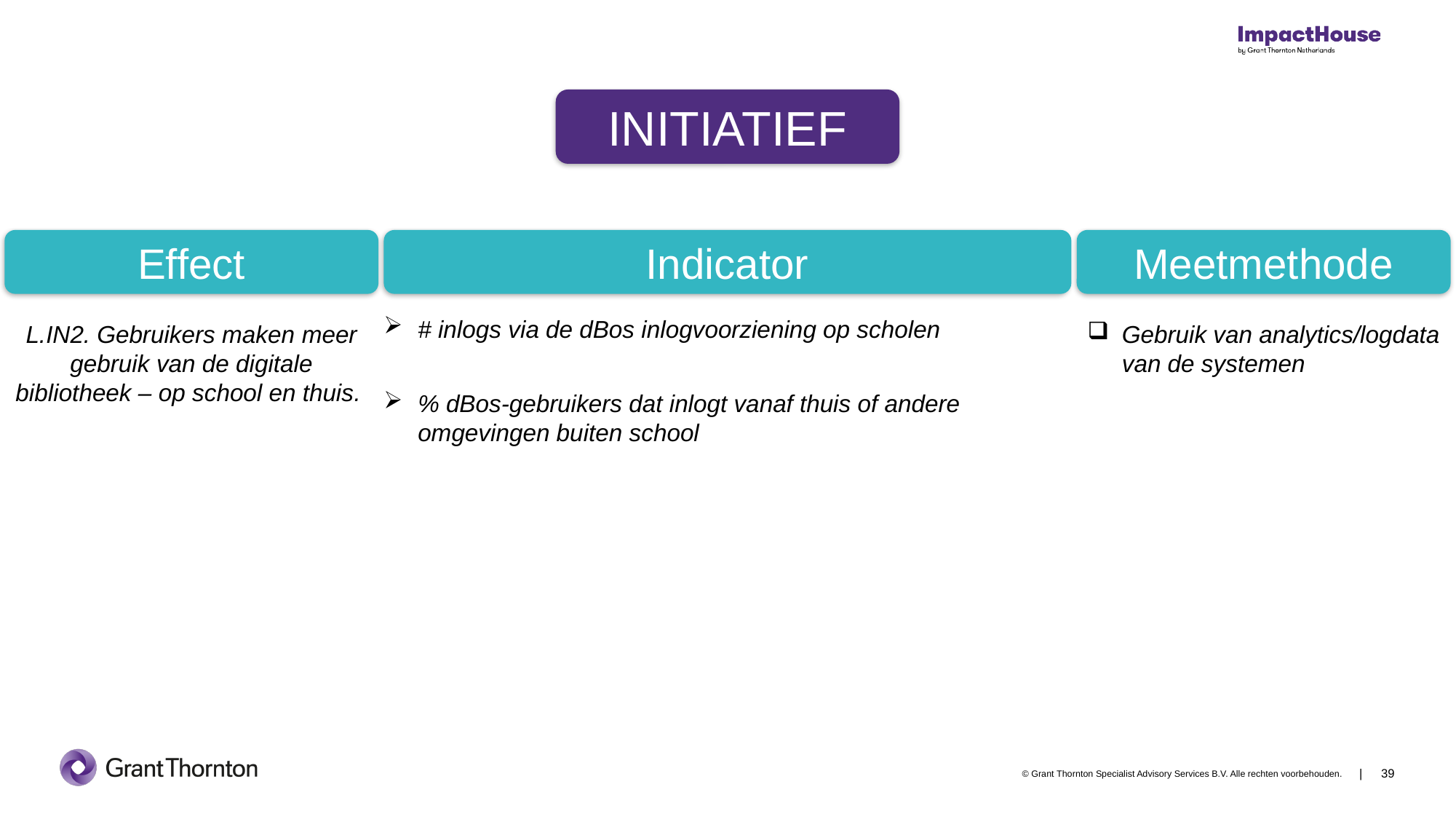

INITIATIEF
Effect
Indicator
Meetmethode
# inlogs via de dBos inlogvoorziening op scholen
% dBos-gebruikers dat inlogt vanaf thuis of andere omgevingen buiten school
L.IN2. Gebruikers maken meer gebruik van de digitale bibliotheek – op school en thuis.
Gebruik van analytics/logdata van de systemen
39
39